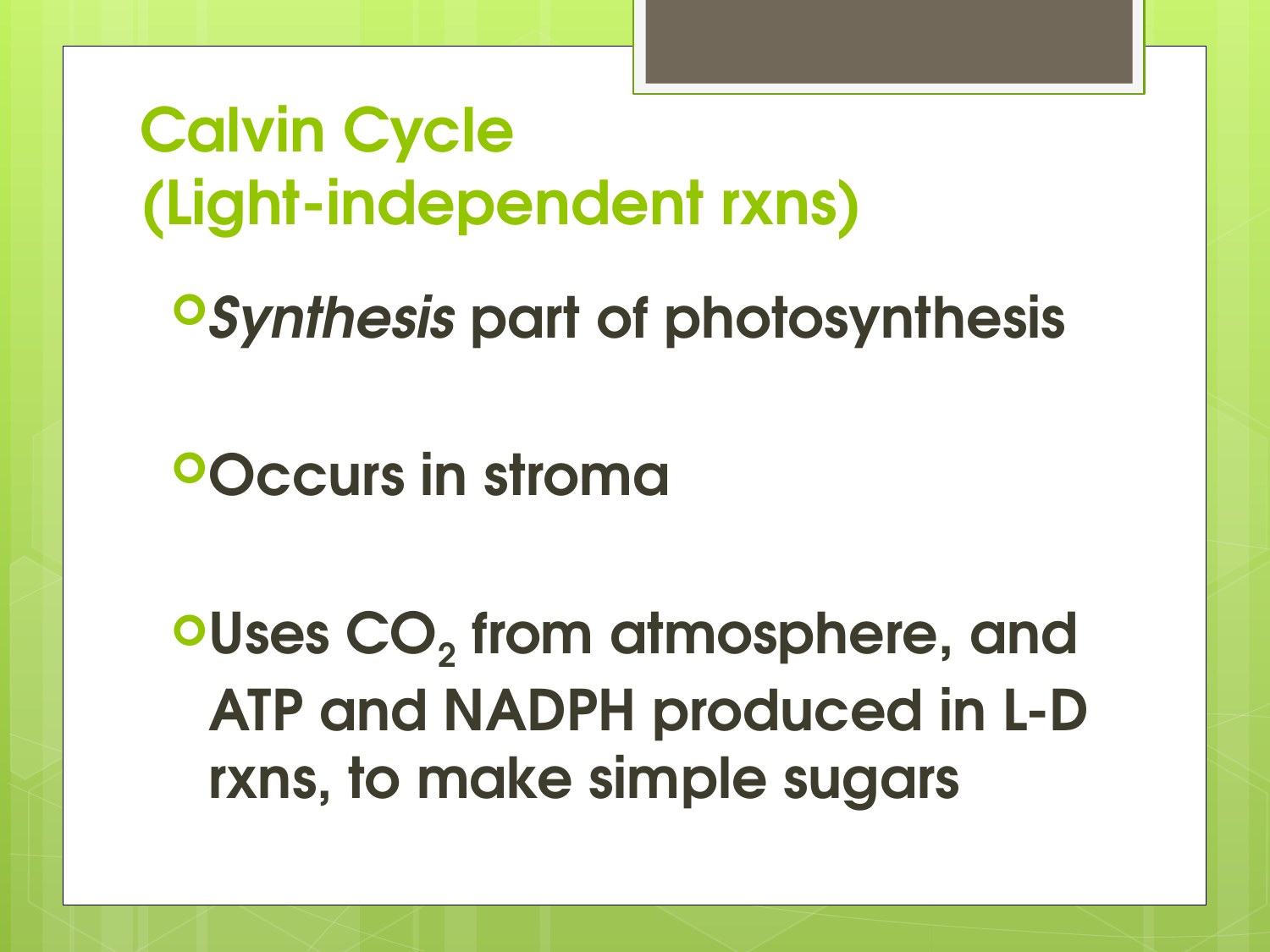

# Calvin Cycle (Light-independent rxns)
Synthesis part of photosynthesis

Occurs in stroma

Uses CO2 from atmosphere, and ATP and NADPH produced in L-D rxns, to make simple sugars